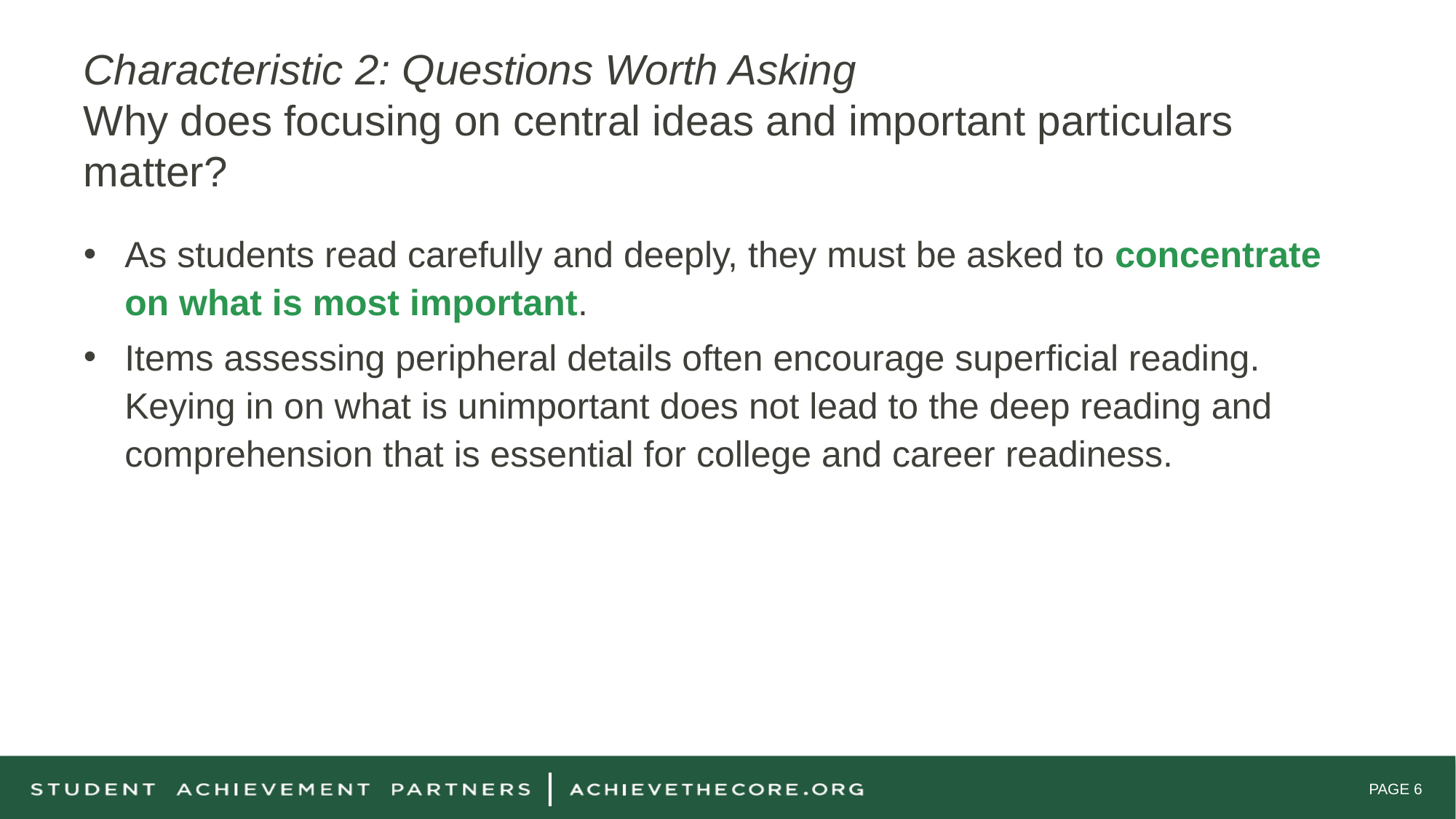

# Characteristic 2: Questions Worth Asking Why does focusing on central ideas and important particulars matter?
As students read carefully and deeply, they must be asked to concentrate on what is most important.
Items assessing peripheral details often encourage superficial reading. Keying in on what is unimportant does not lead to the deep reading and comprehension that is essential for college and career readiness.